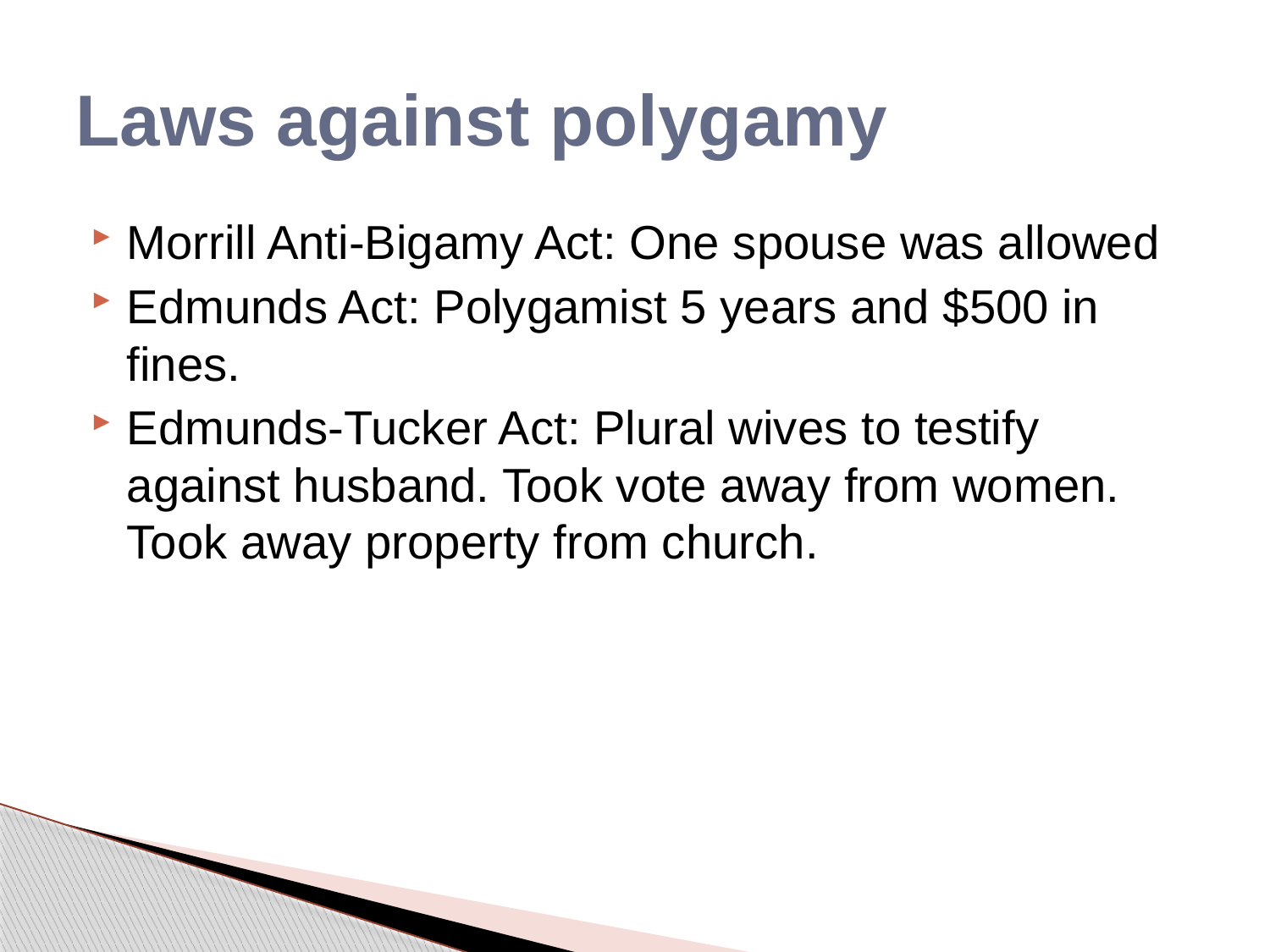

# Laws against polygamy
Morrill Anti-Bigamy Act: One spouse was allowed
Edmunds Act: Polygamist 5 years and $500 in fines.
Edmunds-Tucker Act: Plural wives to testify against husband. Took vote away from women. Took away property from church.